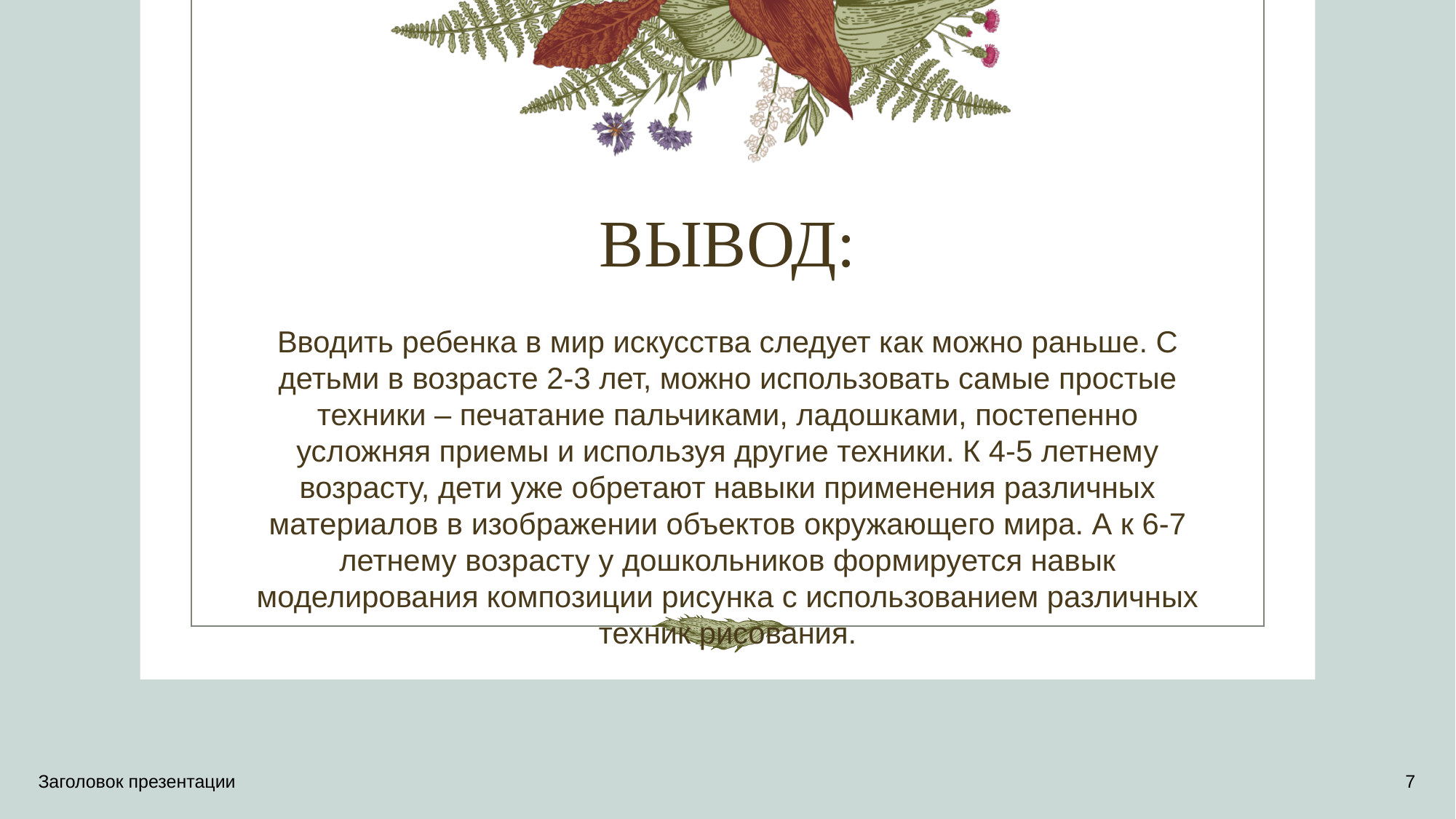

# ВЫВОД:
Вводить ребенка в мир искусства следует как можно раньше. С детьми в возрасте 2-3 лет, можно использовать самые простые техники – печатание пальчиками, ладошками, постепенно усложняя приемы и используя другие техники. К 4-5 летнему возрасту, дети уже обретают навыки применения различных материалов в изображении объектов окружающего мира. А к 6-7 летнему возрасту у дошкольников формируется навык моделирования композиции рисунка с использованием различных техник рисования.
Заголовок презентации
7